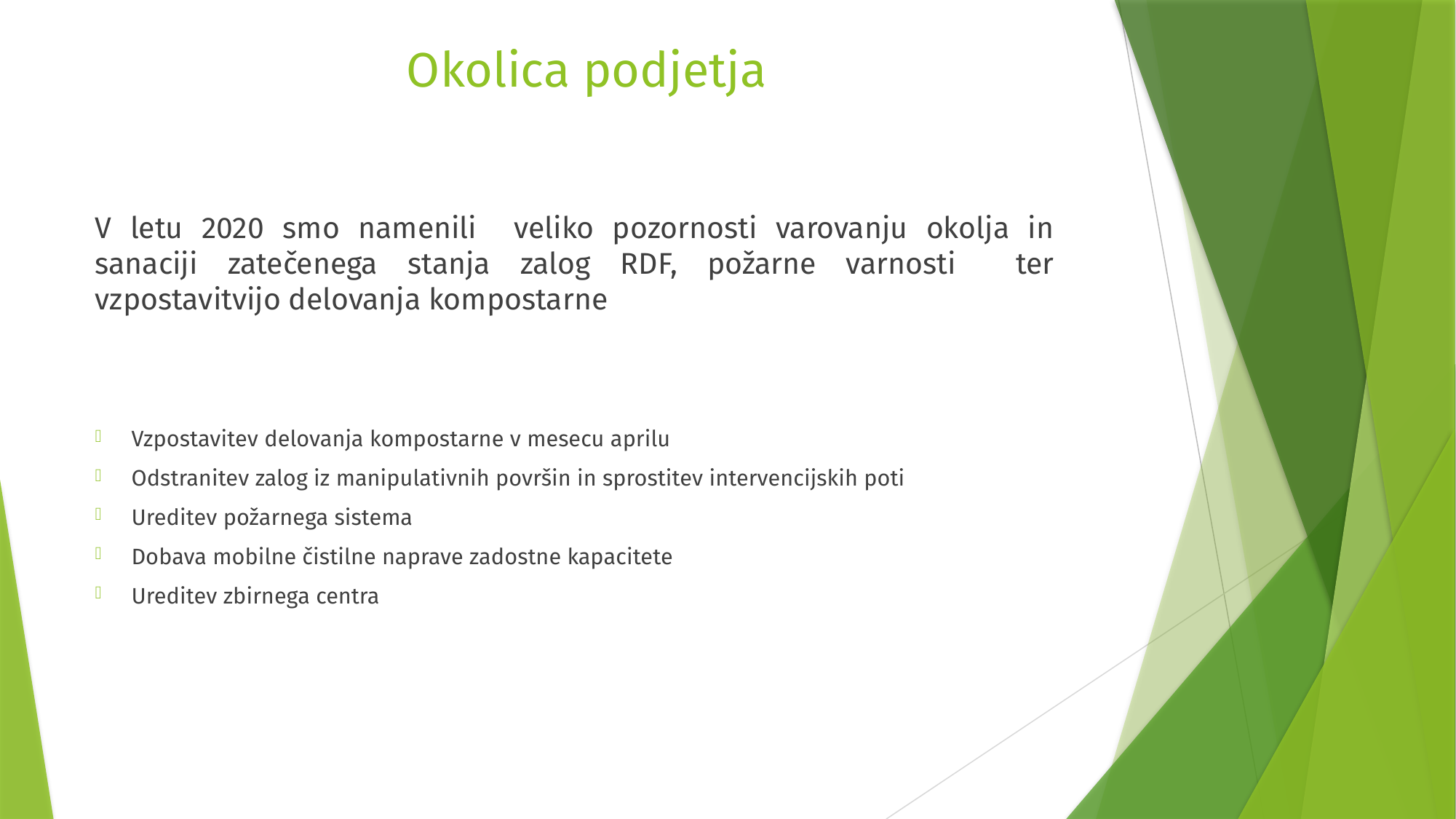

# Okolica podjetja
V letu 2020 smo namenili  veliko pozornosti varovanju okolja in sanaciji zatečenega stanja zalog RDF, požarne varnosti  ter vzpostavitvijo delovanja kompostarne

Vzpostavitev delovanja kompostarne v mesecu aprilu
Odstranitev zalog iz manipulativnih površin in sprostitev intervencijskih poti
Ureditev požarnega sistema
Dobava mobilne čistilne naprave zadostne kapacitete
Ureditev zbirnega centra